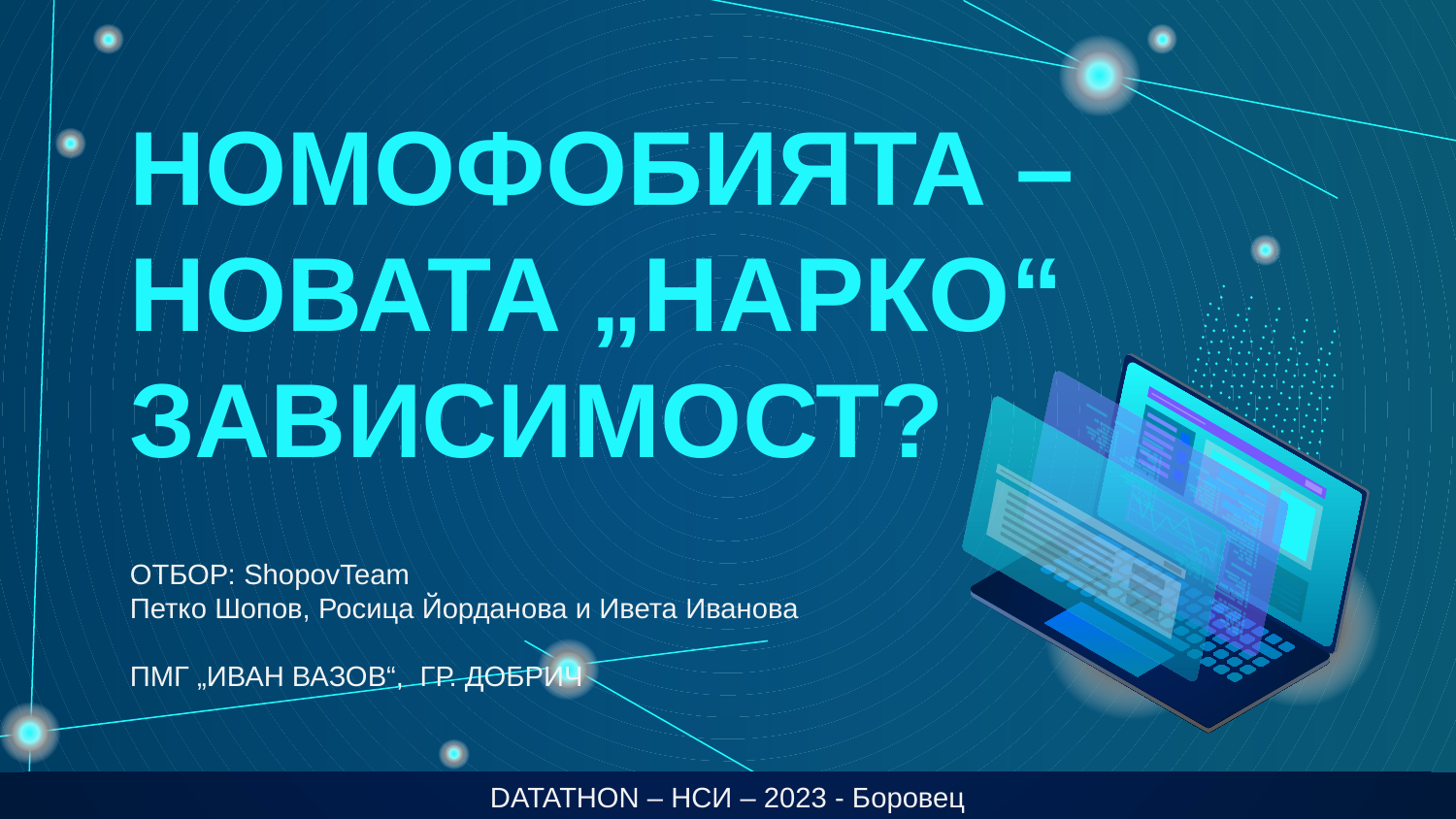

# НОМОФОБИЯТА – НОВАТА „НАРКО“ ЗАВИСИМОСТ?

ОТБОР: ShopovTeam
Петко Шопов, Росица Йорданова и Ивета Иванова

ПМГ „ИВАН ВАЗОВ“,  ГР. ДОБРИЧ

DATATHON – НСИ – 2023 - Боровец